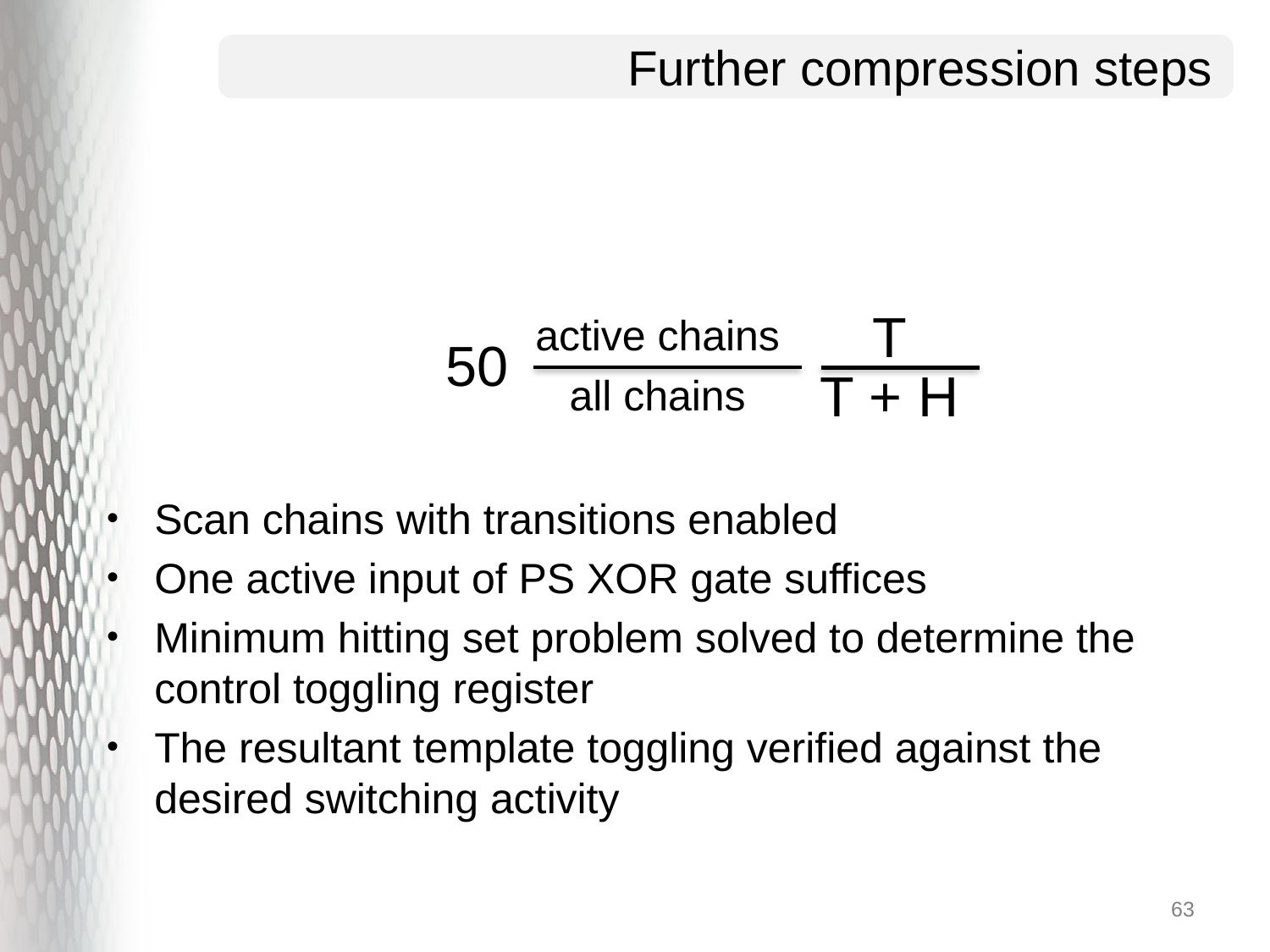

# Further compression steps
T
active chains
50
T + H
all chains
Scan chains with transitions enabled
One active input of PS XOR gate suffices
Minimum hitting set problem solved to determine the control toggling register
The resultant template toggling verified against the desired switching activity